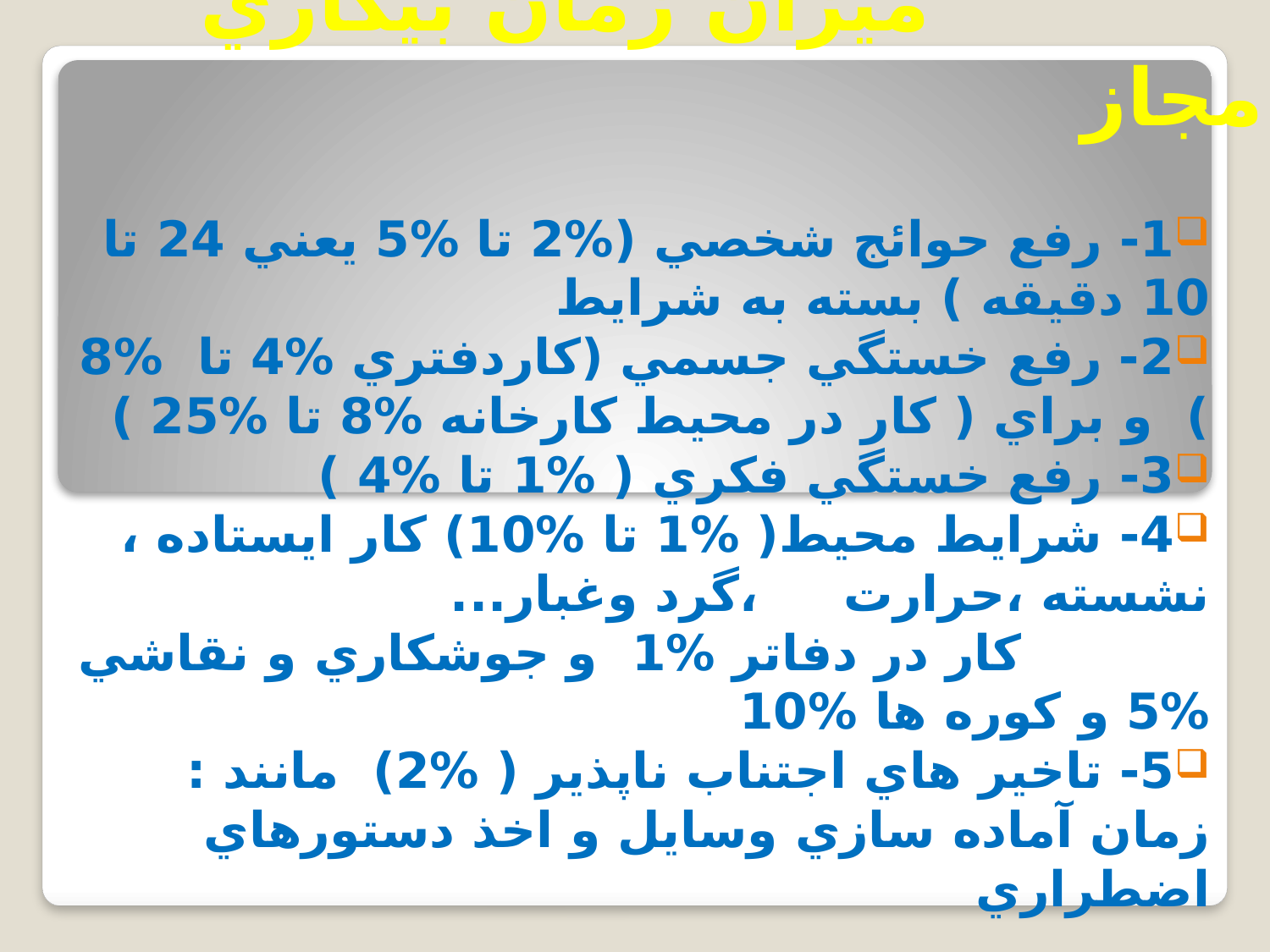

# ميزان زمان بيكاري مجاز

1- رفع حوائج شخصي (%2 تا %5 يعني 24 تا 10 دقيقه ) بسته به شرايط
2- رفع خستگي جسمي (كاردفتري %4 تا  %8 )  و براي ( كار در محيط كارخانه %8 تا %25 )
3- رفع خستگي فكري ( %1 تا %4 )
4- شرايط محيط( %1 تا %10) كار ايستاده ، نشسته ،حرارت     ،گرد وغبار...
           كار در دفاتر %1  و جوشكاري و نقاشي %5 و كوره ها %10
5- تاخير هاي اجتناب ناپذير ( %2)  مانند : زمان آماده سازي وسايل و اخذ دستورهاي اضطراري